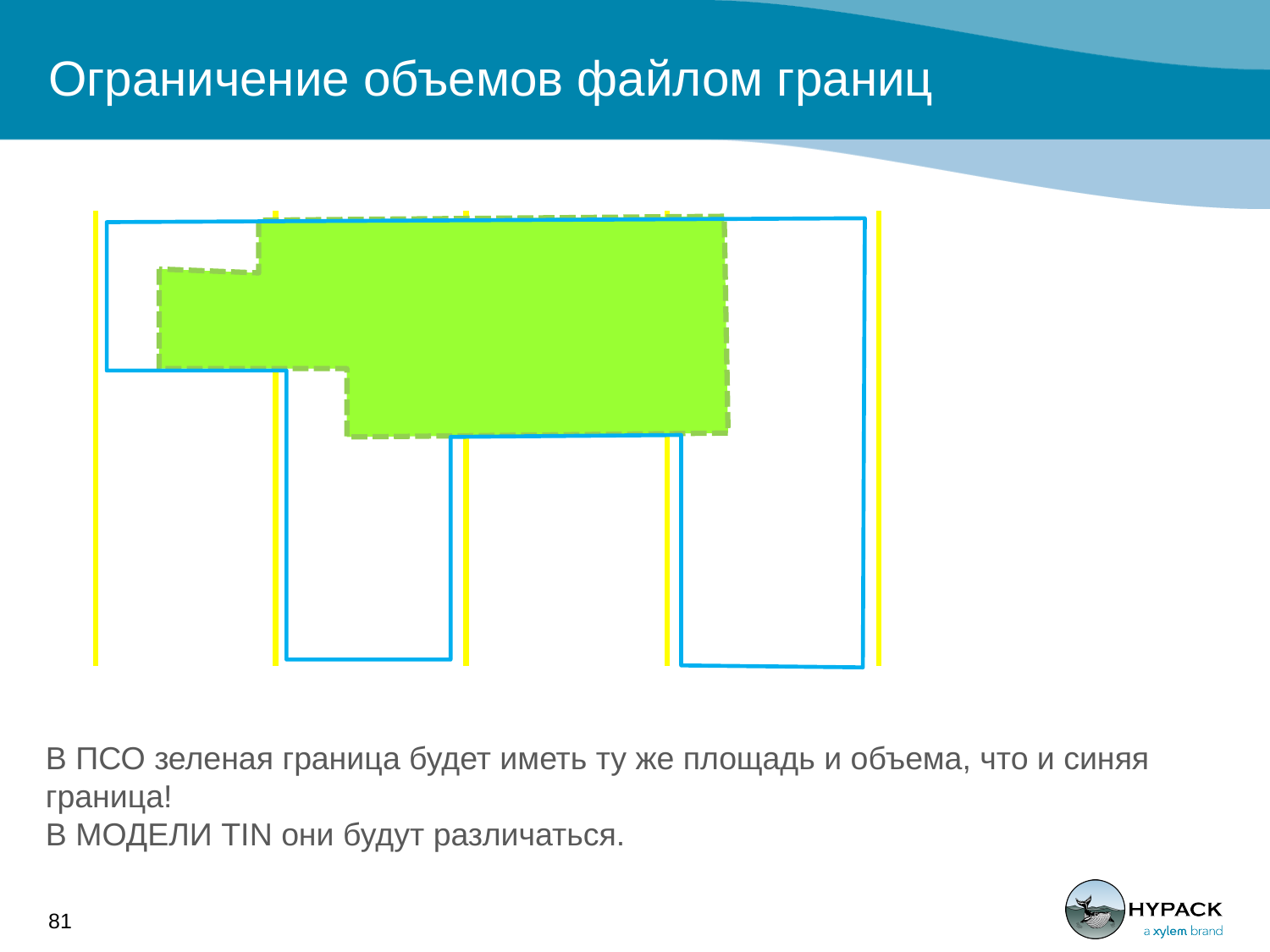

# Ограничение объемов файлом границ

В ПСО зеленая граница будет иметь ту же площадь и объема, что и синяя граница!
В МОДЕЛИ TIN они будут различаться.
81